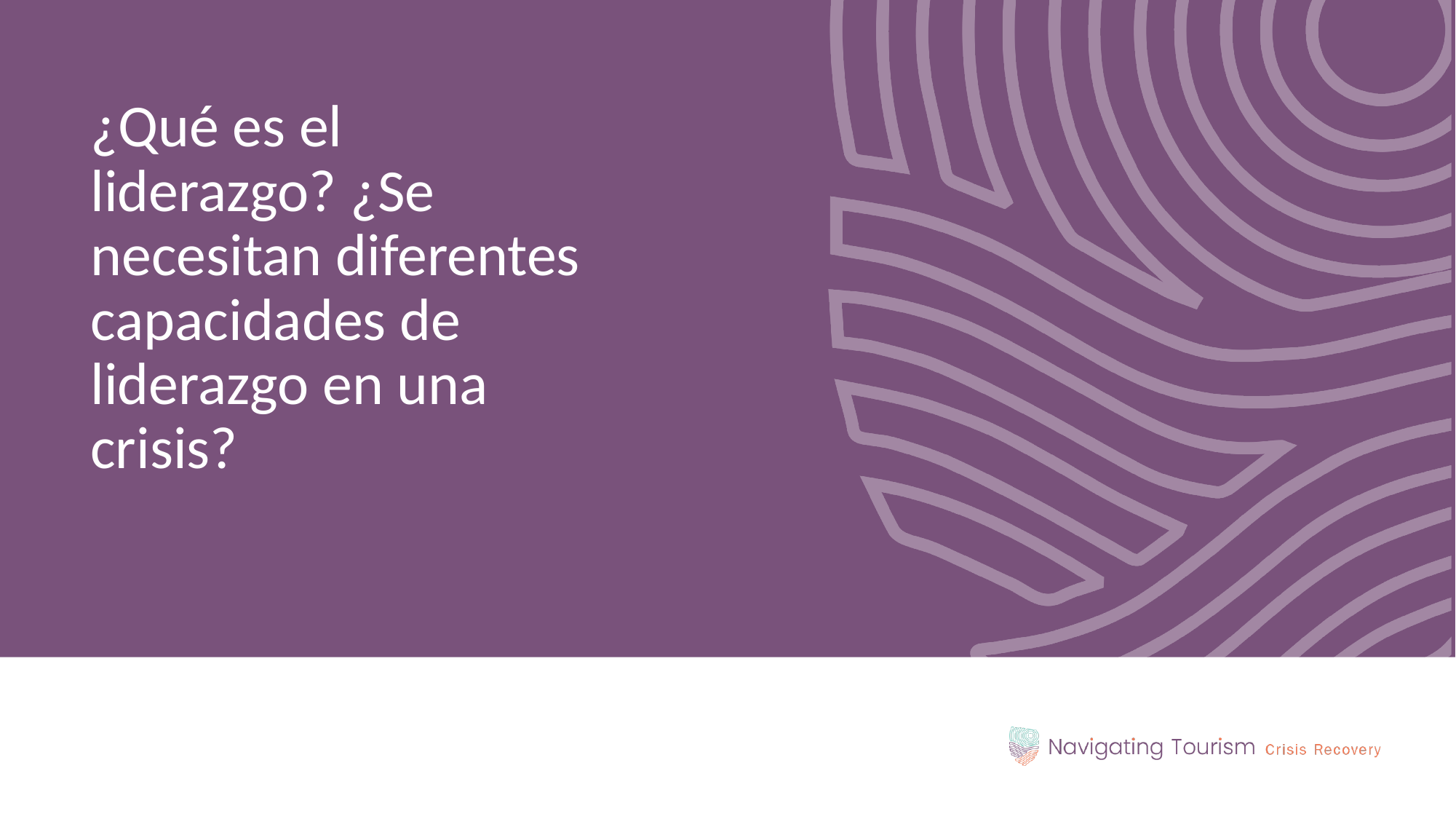

¿Qué es el liderazgo? ¿Se necesitan diferentes capacidades de liderazgo en una crisis?